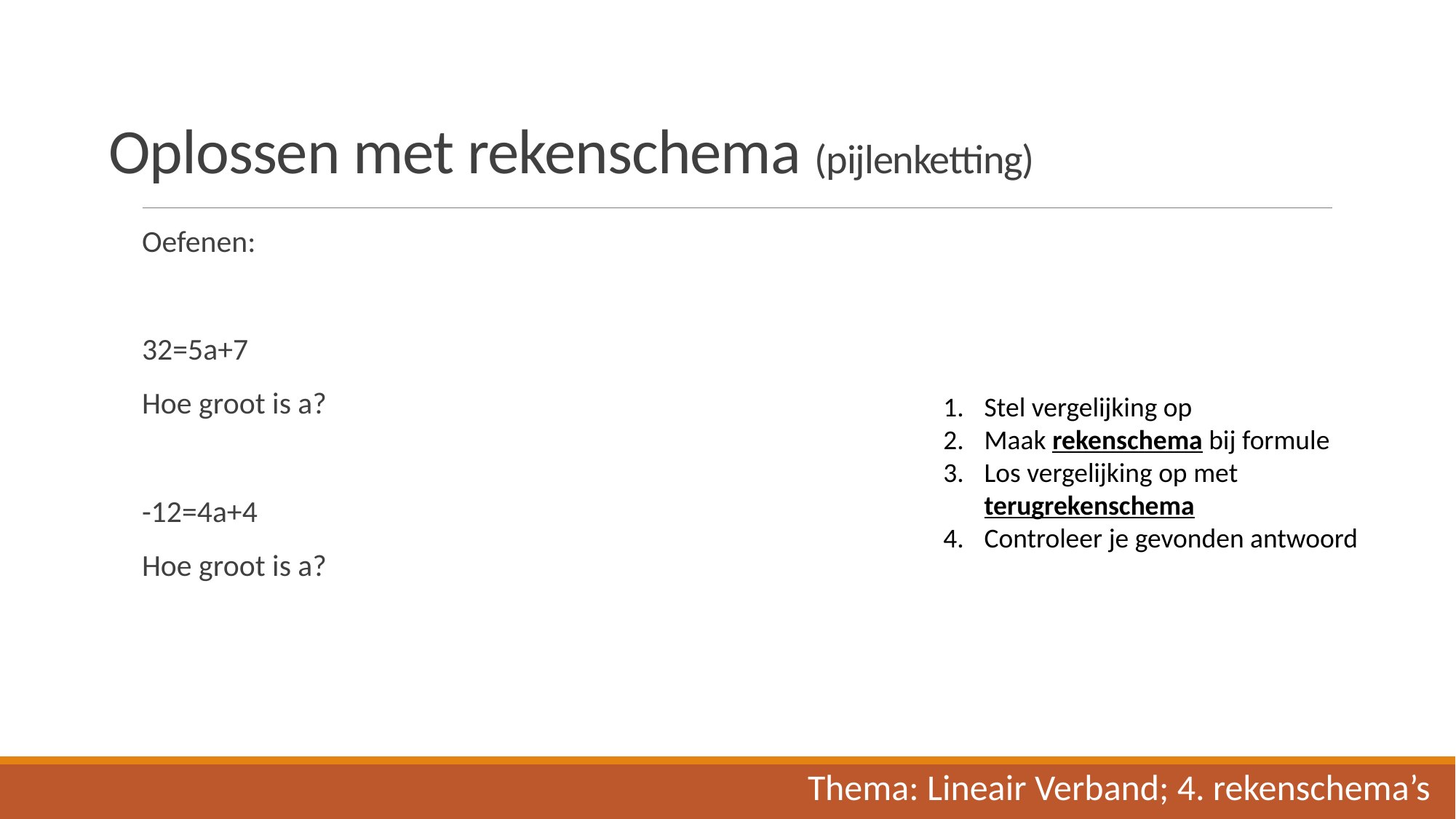

# Oplossen met rekenschema (pijlenketting)
Oefenen:

32=5a+7
Hoe groot is a?

-12=4a+4
Hoe groot is a?
Stel vergelijking op
Maak rekenschema bij formule
Los vergelijking op met terugrekenschema
Controleer je gevonden antwoord
Thema: Lineair Verband; 4. rekenschema’s